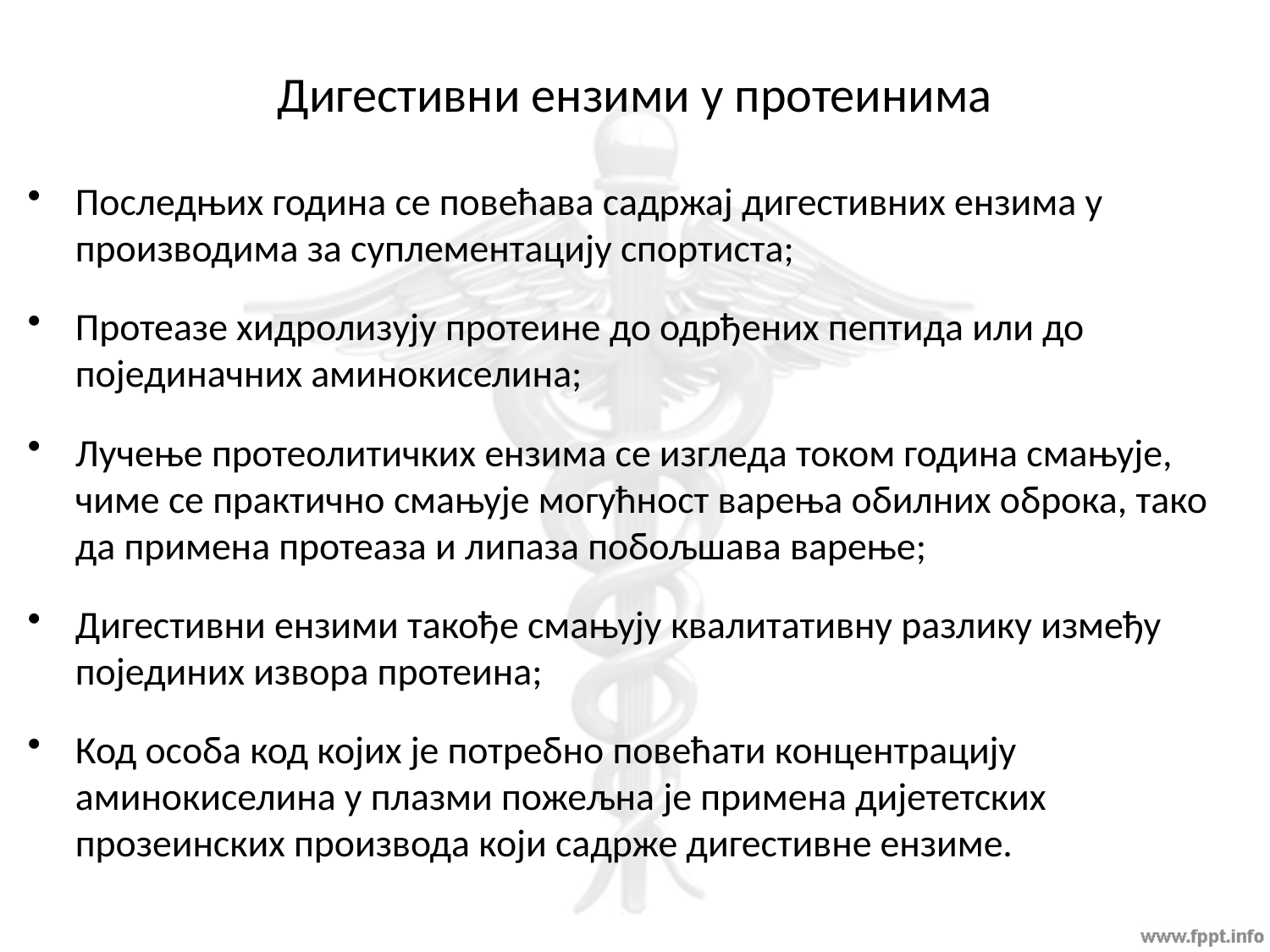

# Дигестивни ензими у протеинима

Последњих година се повећава садржај дигестивних ензима у производима за суплементацију спортиста;

Протеазе хидролизују протеине до одрђених пептида или до појединачних аминокиселина;

Лучење протеолитичких ензима се изгледа током година смањује, чиме се практично смањује могућност варења обилних оброка, тако да примена протеаза и липаза побољшава варење;

Дигестивни ензими такође смањују квалитативну разлику између појединих извора протеина;

Код особа код којих је потребно повећати концентрацију аминокиселина у плазми пожељна је примена дијететских прозеинских производа који садрже дигестивне ензиме.